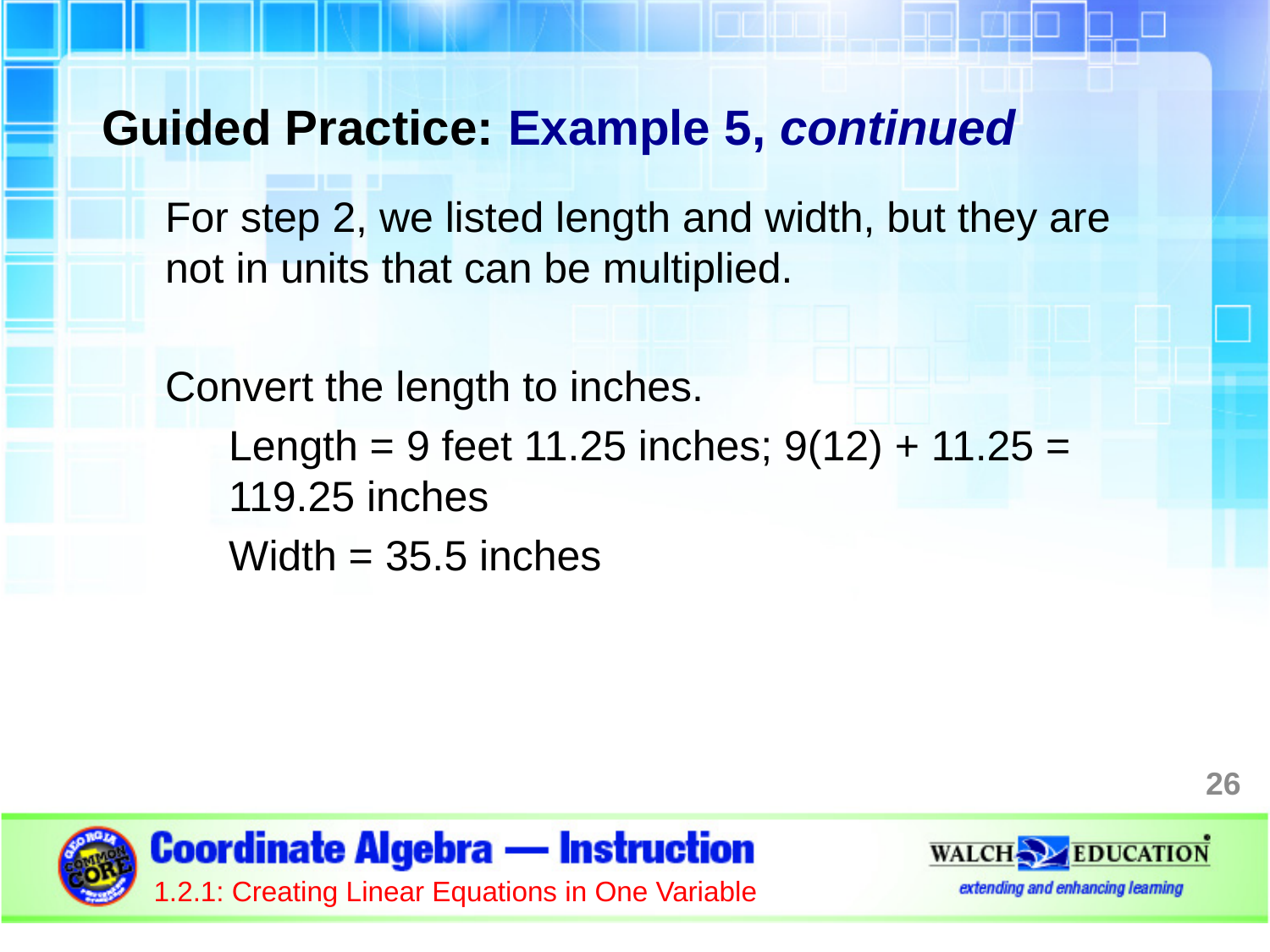

Guided Practice: Example 5, continued

For step 2, we listed length and width, but they are not in units that can be multiplied.

Convert the length to inches.
Length = 9 feet 11.25 inches; 9(12) + 11.25 =
119.25 inches
Width = 35.5 inches
26
1.2.1: Creating Linear Equations in One Variable